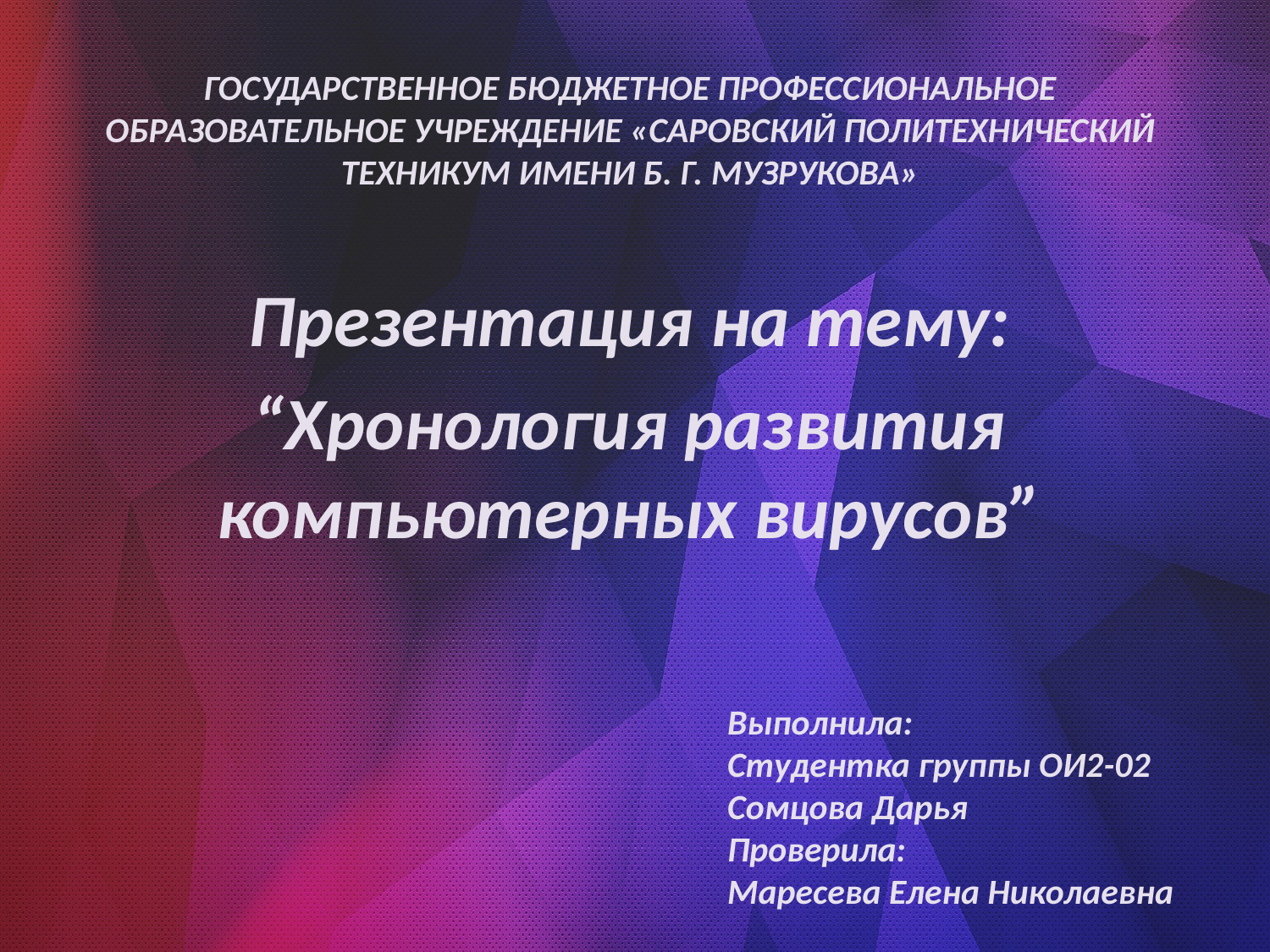

# ГОСУДАРСТВЕННОЕ БЮДЖЕТНОЕ ПРОФЕССИОНАЛЬНОЕ ОБРАЗОВАТЕЛЬНОЕ УЧРЕЖДЕНИЕ «САРОВСКИЙ ПОЛИТЕХНИЧЕСКИЙ ТЕХНИКУМ ИМЕНИ Б. Г. МУЗРУКОВА»
Презентация на тему:
“Хронология развития компьютерных вирусов”
Выполнила:
Студентка группы ОИ2-02
Сомцова Дарья
Проверила:
Маресева Елена Николаевна